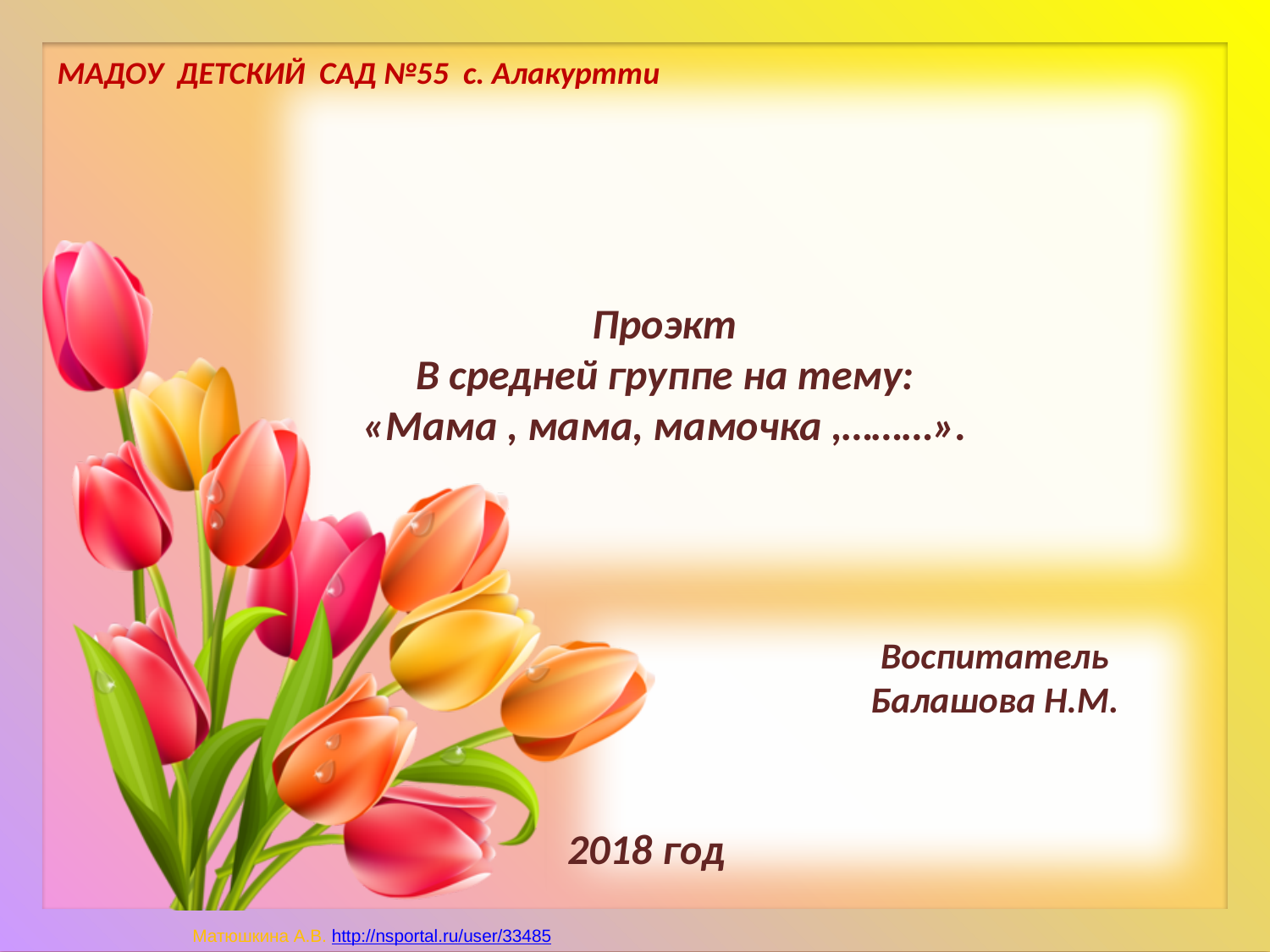

МАДОУ  ДЕТСКИЙ  САД №55  с. Алакуртти
# Проэкт В средней группе на тему: «Мама , мама, мамочка ,………».
Воспитатель Балашова Н.М.

2018 год